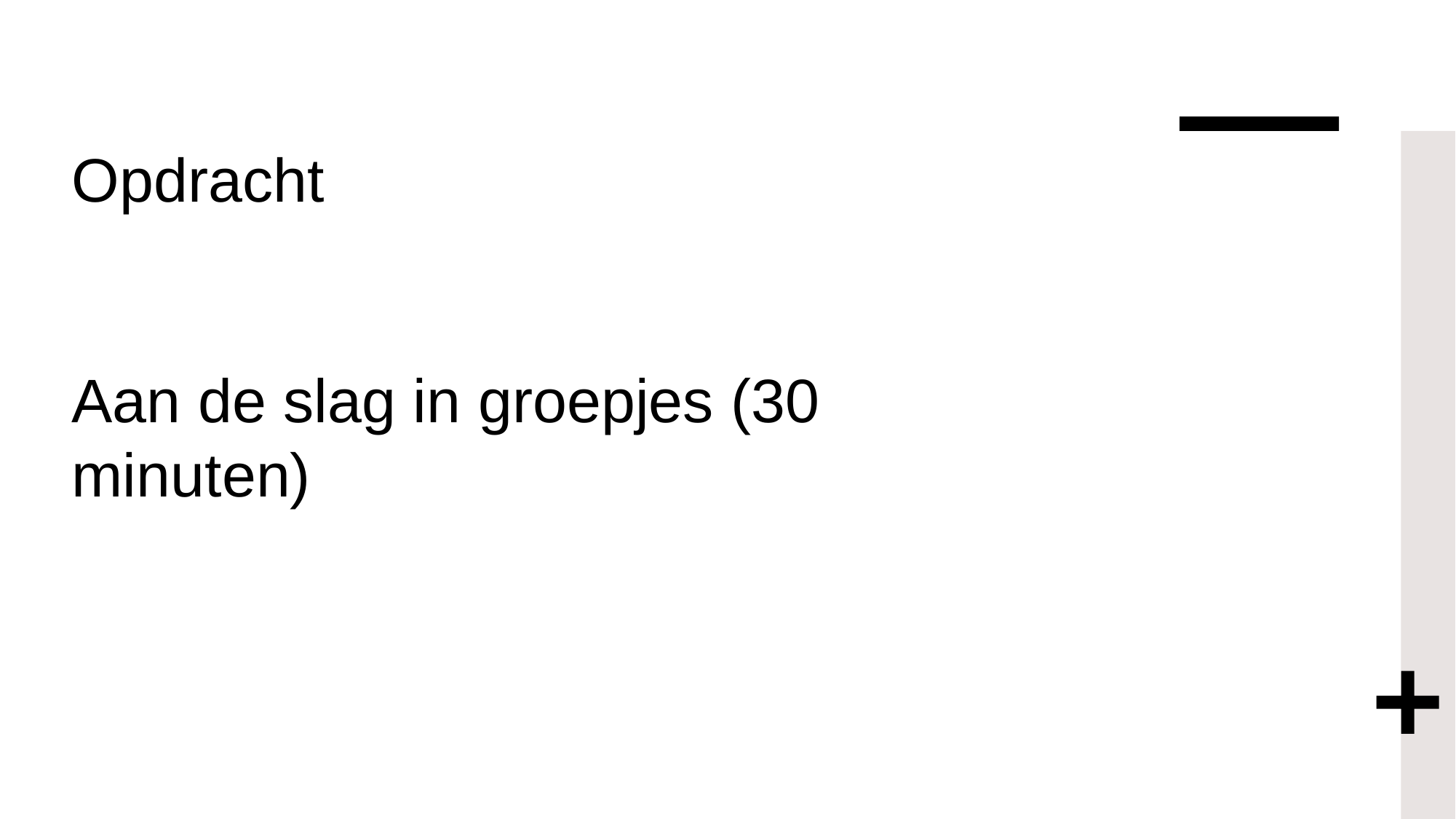

# Opdracht Aan de slag in groepjes (30  minuten)